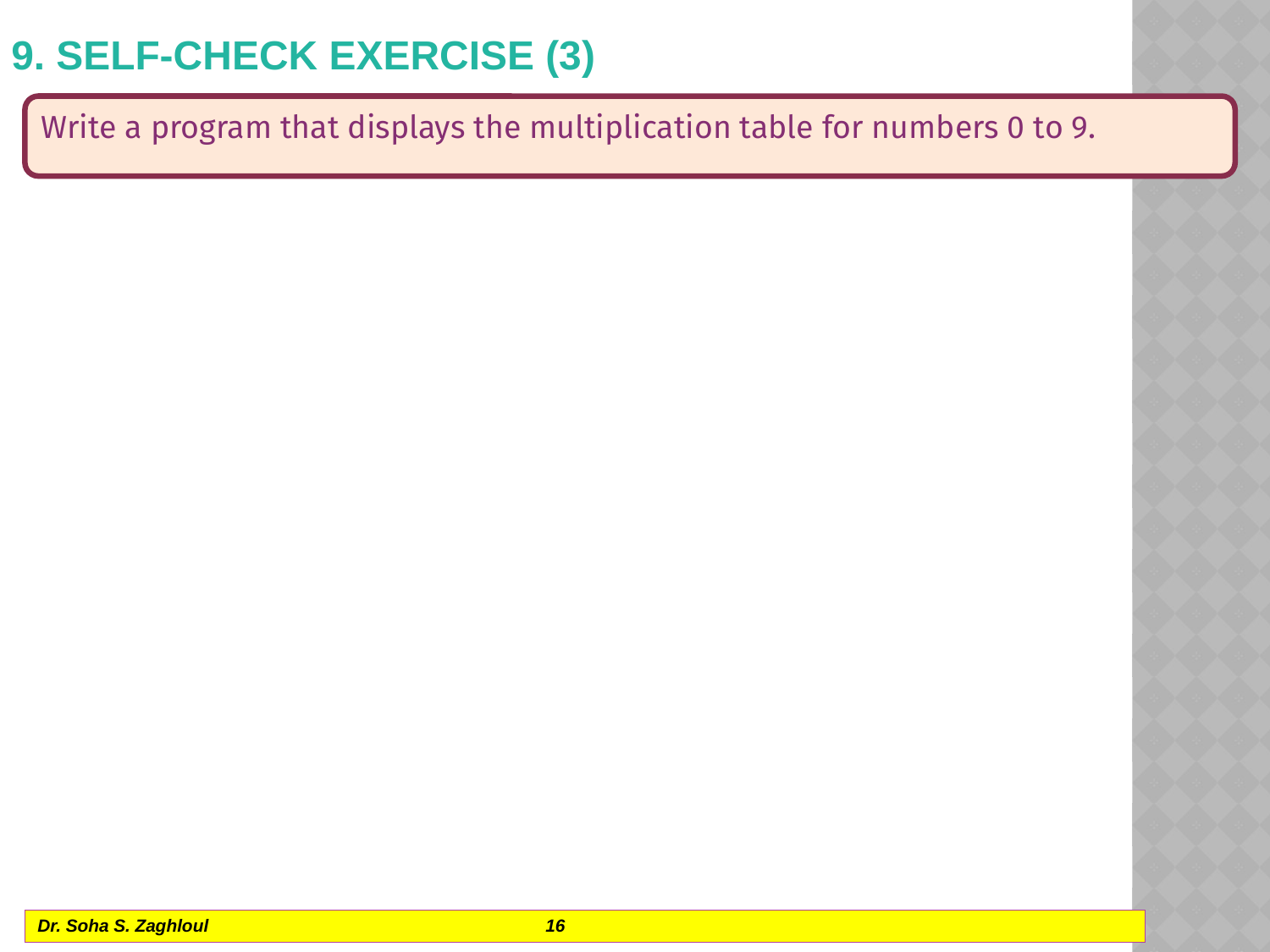

# 9. self-check exercise (3)
Write a program that displays the multiplication table for numbers 0 to 9.
Dr. Soha S. Zaghloul			16